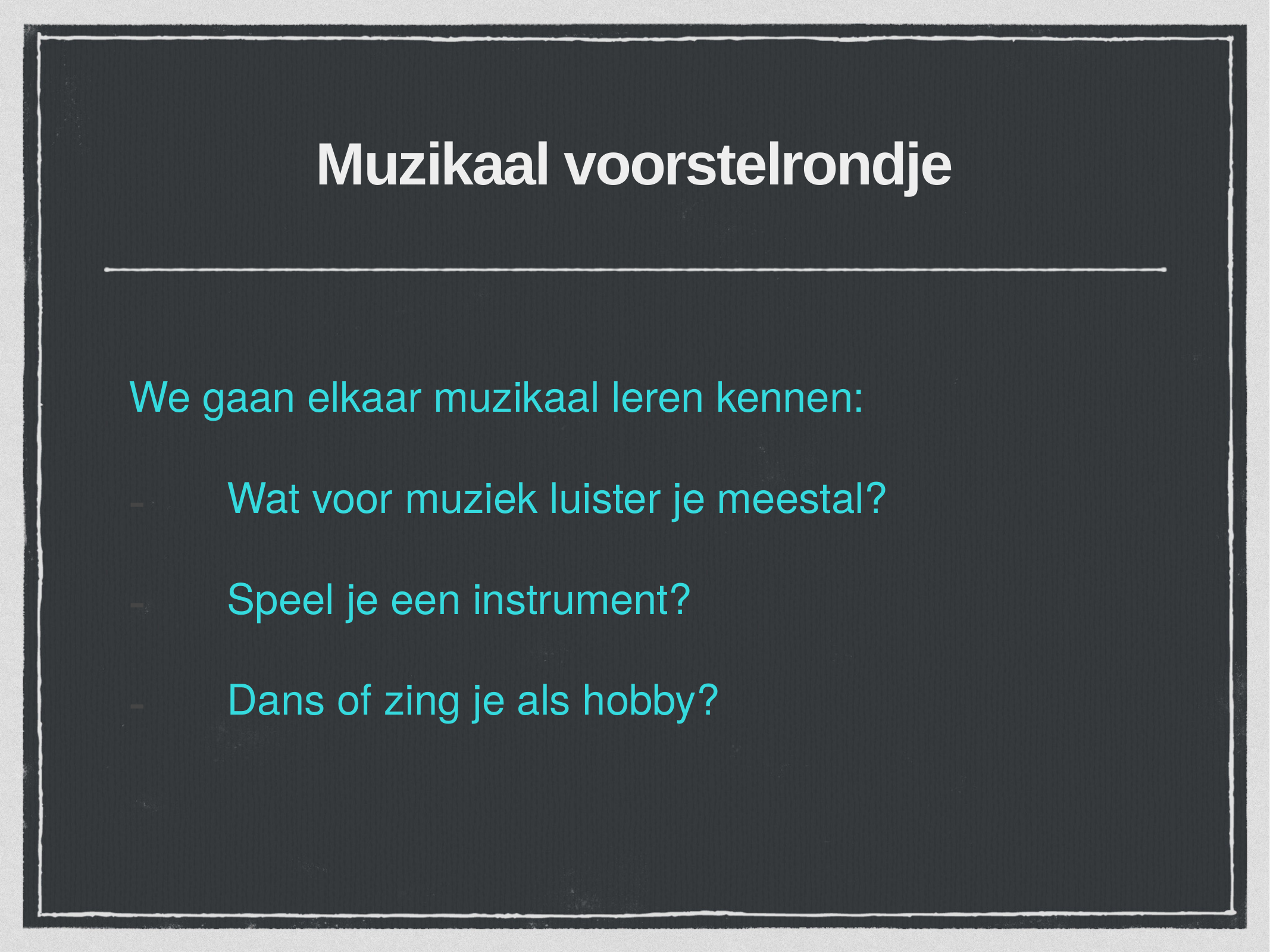

# Muzikaal voorstelrondje
We gaan elkaar muzikaal leren kennen:

Wat voor muziek luister je meestal?

Speel je een instrument?

Dans of zing je als hobby?